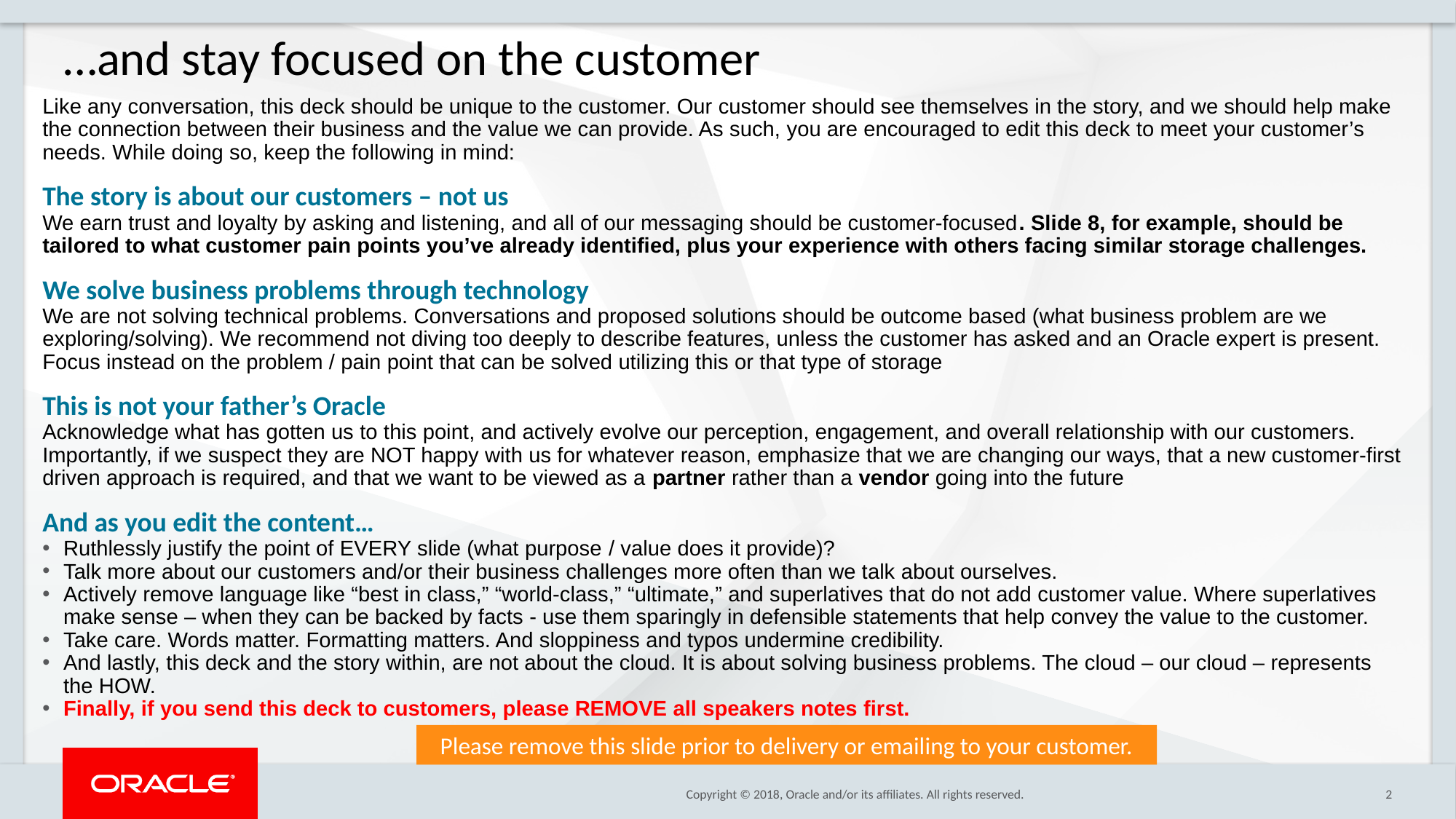

…and stay focused on the customer
Like any conversation, this deck should be unique to the customer. Our customer should see themselves in the story, and we should help make the connection between their business and the value we can provide. As such, you are encouraged to edit this deck to meet your customer’s needs. While doing so, keep the following in mind:
The story is about our customers – not us
We earn trust and loyalty by asking and listening, and all of our messaging should be customer-focused. Slide 8, for example, should be tailored to what customer pain points you’ve already identified, plus your experience with others facing similar storage challenges.
We solve business problems through technology
We are not solving technical problems. Conversations and proposed solutions should be outcome based (what business problem are we exploring/solving). We recommend not diving too deeply to describe features, unless the customer has asked and an Oracle expert is present. Focus instead on the problem / pain point that can be solved utilizing this or that type of storage
This is not your father’s Oracle
Acknowledge what has gotten us to this point, and actively evolve our perception, engagement, and overall relationship with our customers. Importantly, if we suspect they are NOT happy with us for whatever reason, emphasize that we are changing our ways, that a new customer-first driven approach is required, and that we want to be viewed as a partner rather than a vendor going into the future
And as you edit the content…
Ruthlessly justify the point of EVERY slide (what purpose / value does it provide)?
Talk more about our customers and/or their business challenges more often than we talk about ourselves.
Actively remove language like “best in class,” “world-class,” “ultimate,” and superlatives that do not add customer value. Where superlatives make sense – when they can be backed by facts - use them sparingly in defensible statements that help convey the value to the customer.
Take care. Words matter. Formatting matters. And sloppiness and typos undermine credibility.
And lastly, this deck and the story within, are not about the cloud. It is about solving business problems. The cloud – our cloud – represents the HOW.
Finally, if you send this deck to customers, please REMOVE all speakers notes first.
Please remove this slide prior to delivery or emailing to your customer.
2